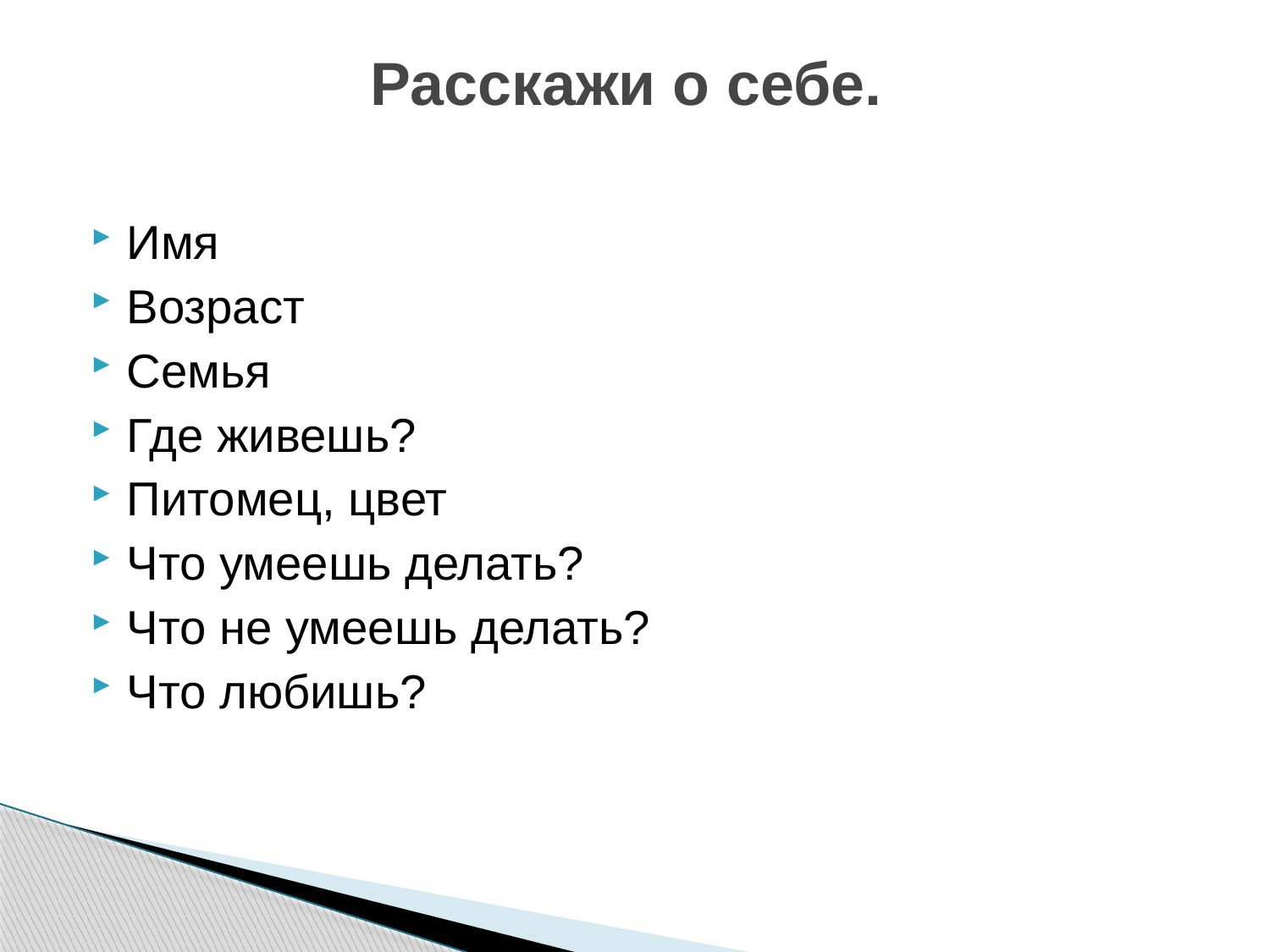

# Расскажи о себе.
Имя
Возраст
Семья
Где живешь?
Питомец, цвет
Что умеешь делать?
Что не умеешь делать?
Что любишь?